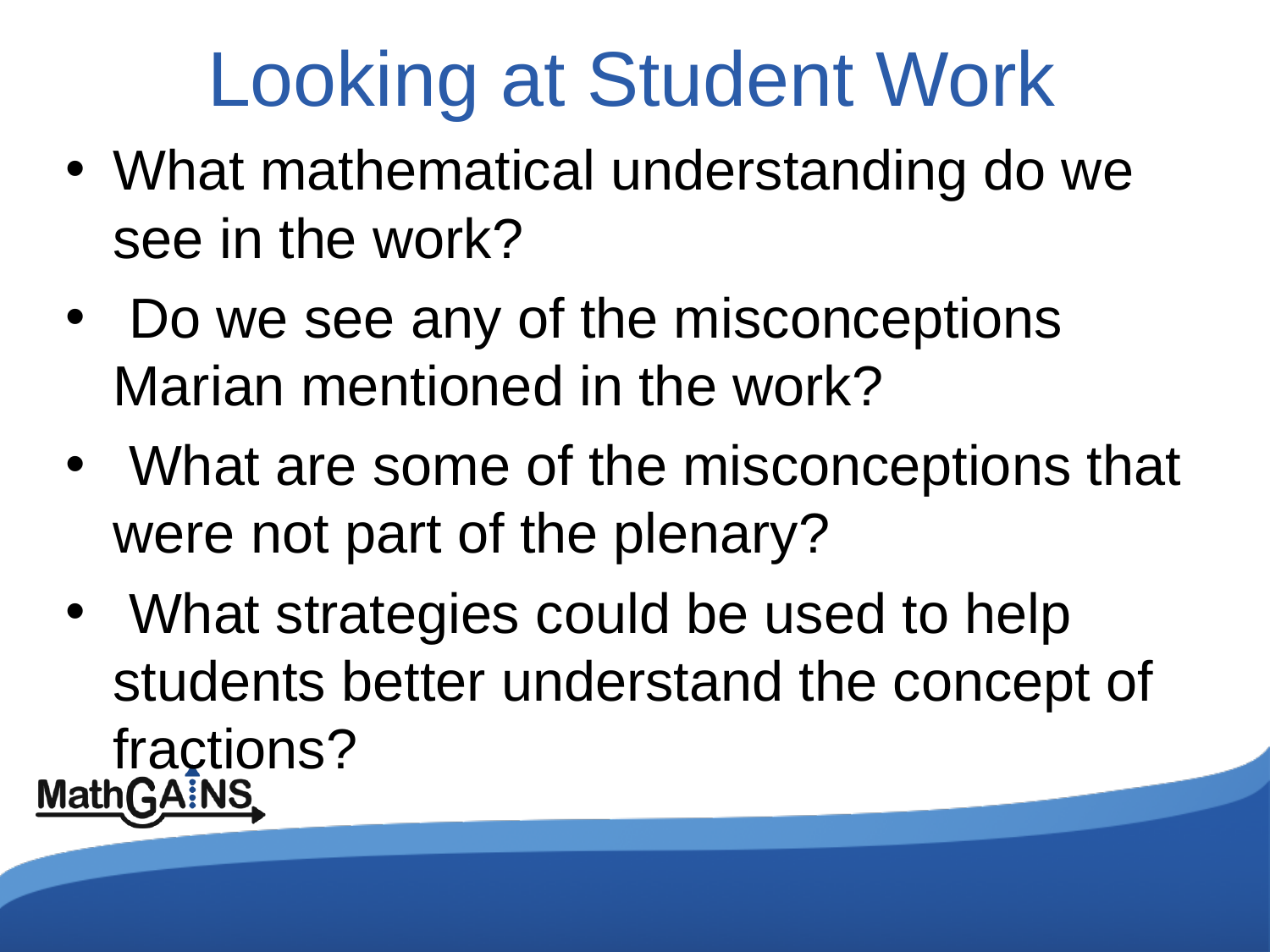

# Looking at Student Work
What mathematical understanding do we see in the work?
 Do we see any of the misconceptions Marian mentioned in the work?
 What are some of the misconceptions that were not part of the plenary?
 What strategies could be used to help students better understand the concept of fractions?